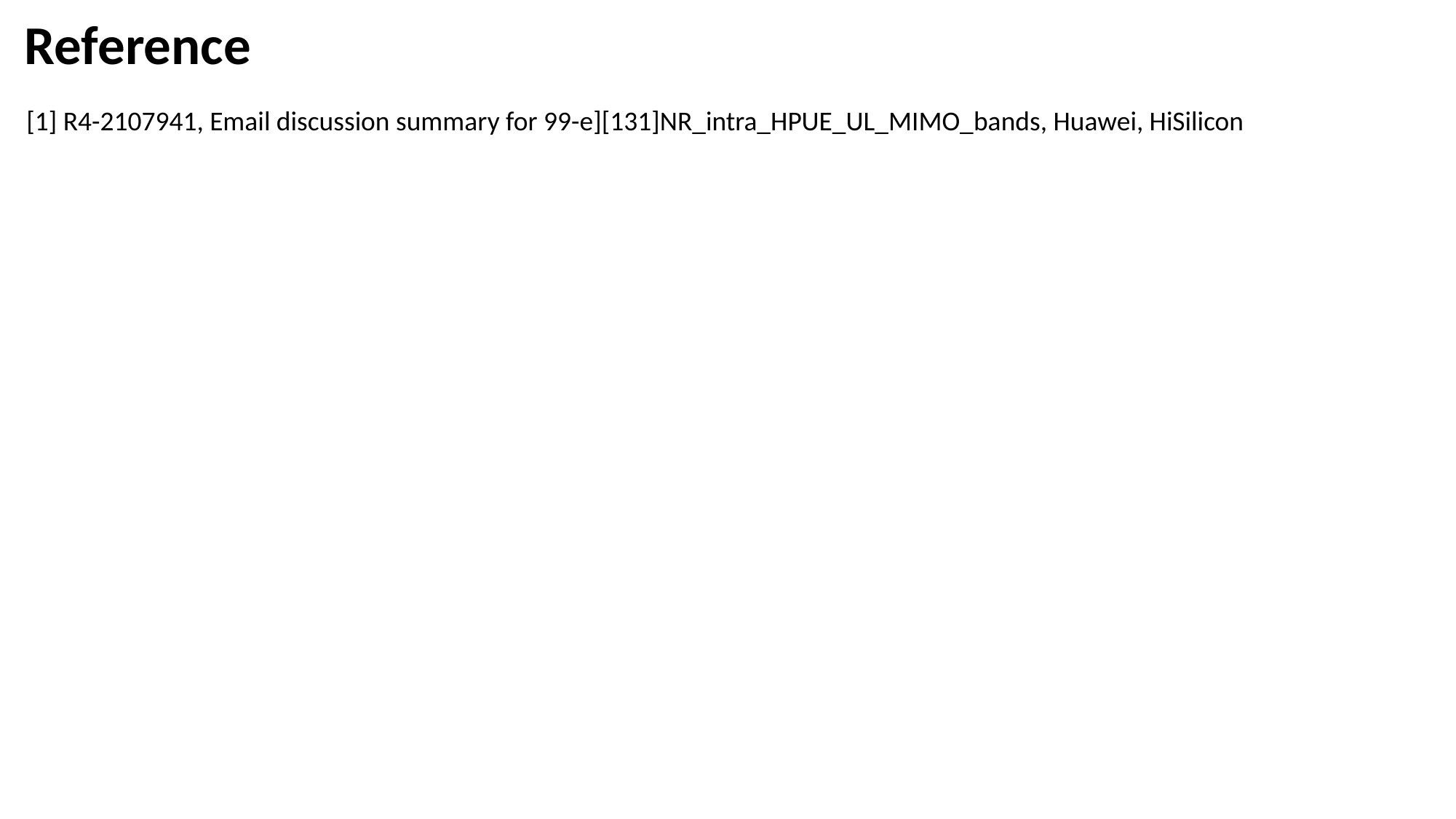

Reference
[1] R4-2107941, Email discussion summary for 99-e][131]NR_intra_HPUE_UL_MIMO_bands, Huawei, HiSilicon